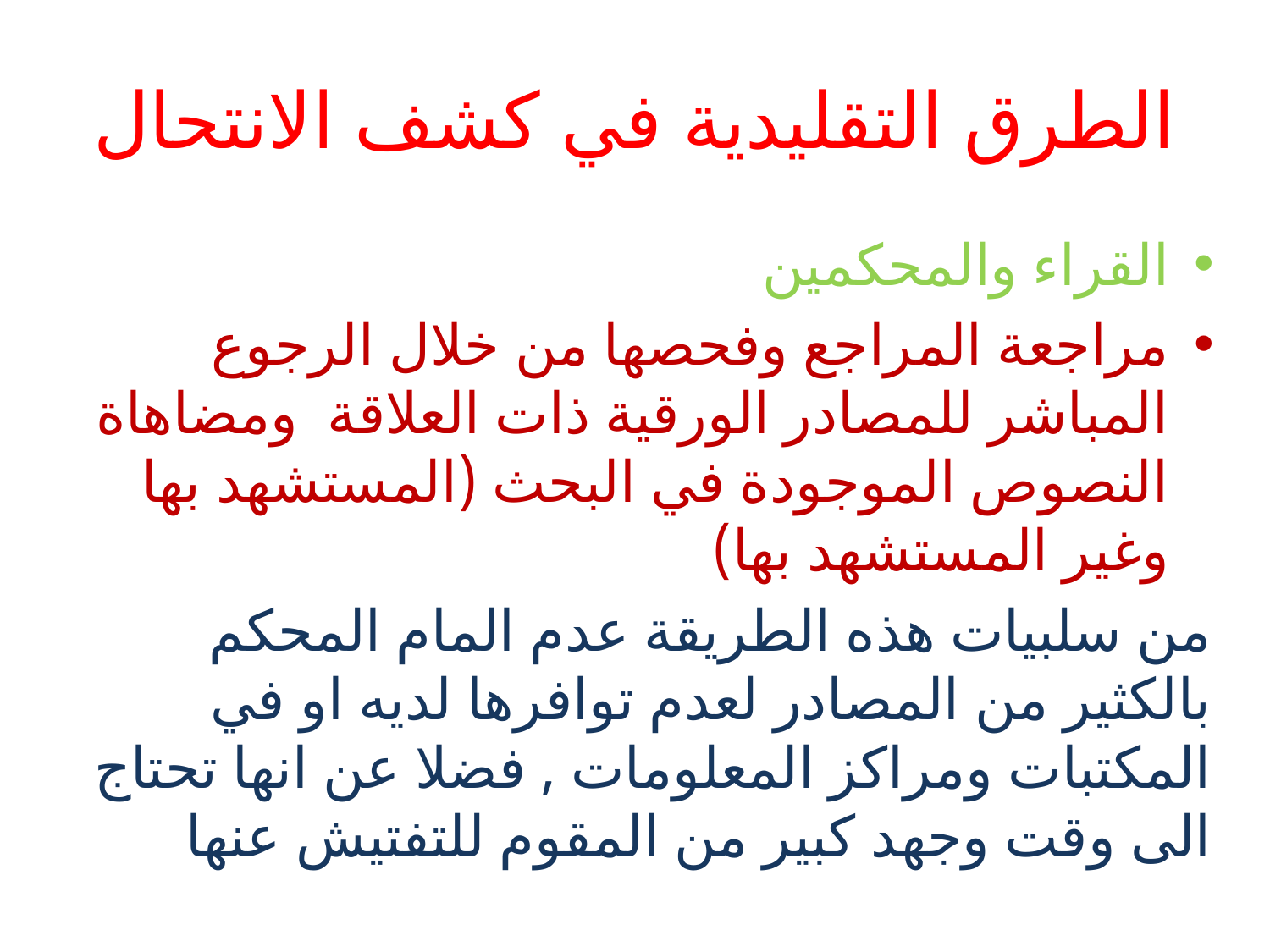

# الطرق التقليدية في كشف الانتحال
القراء والمحكمين
مراجعة المراجع وفحصها من خلال الرجوع المباشر للمصادر الورقية ذات العلاقة  ومضاهاة النصوص الموجودة في البحث (المستشهد بها وغير المستشهد بها)
من سلبيات هذه الطريقة عدم المام المحكم بالكثير من المصادر لعدم توافرها لديه او في المكتبات ومراكز المعلومات , فضلا عن انها تحتاج الى وقت وجهد كبير من المقوم للتفتيش عنها